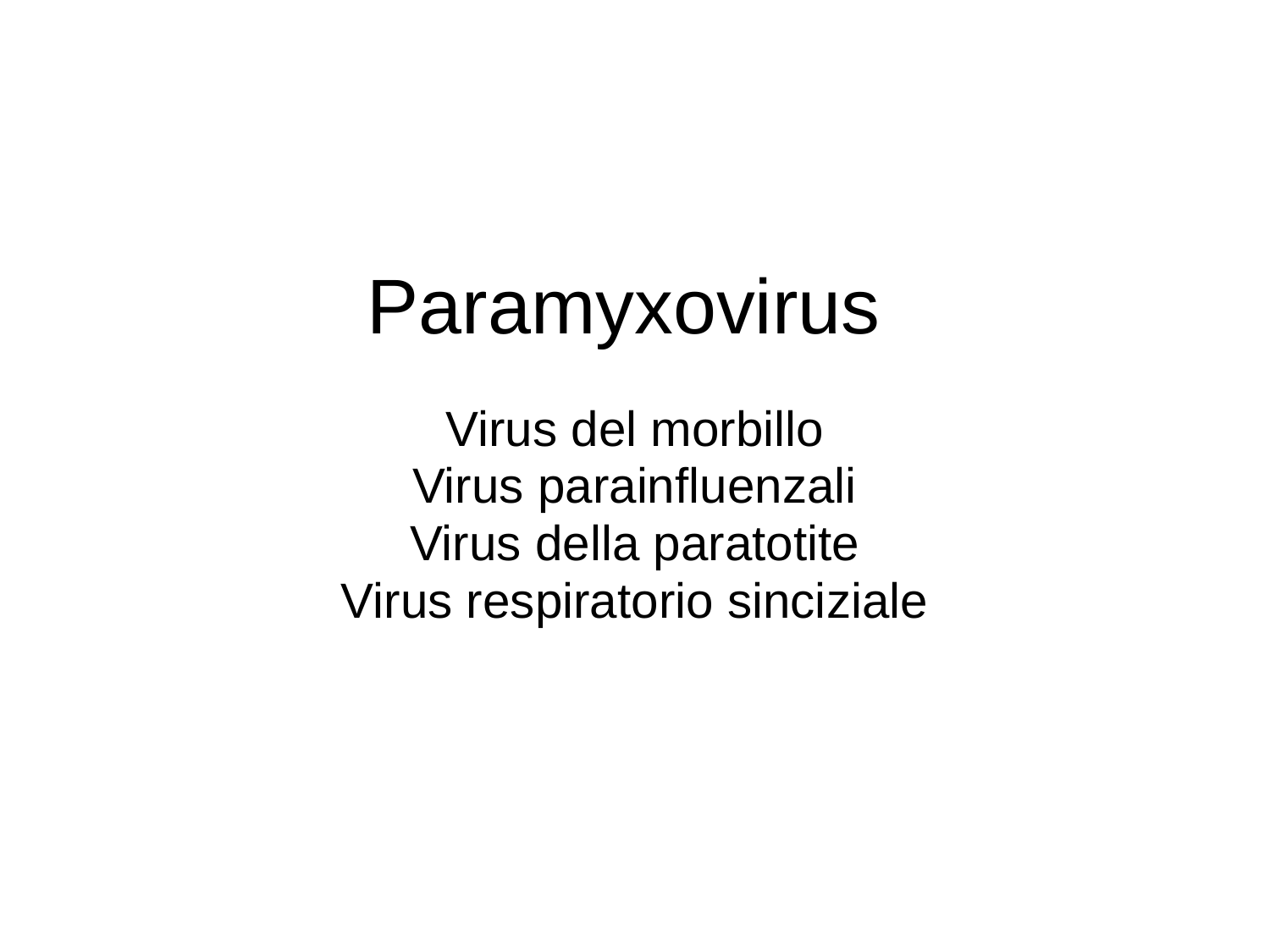

# Paramyxovirus
Virus del morbillo
Virus parainfluenzali
Virus della paratotite
Virus respiratorio sinciziale